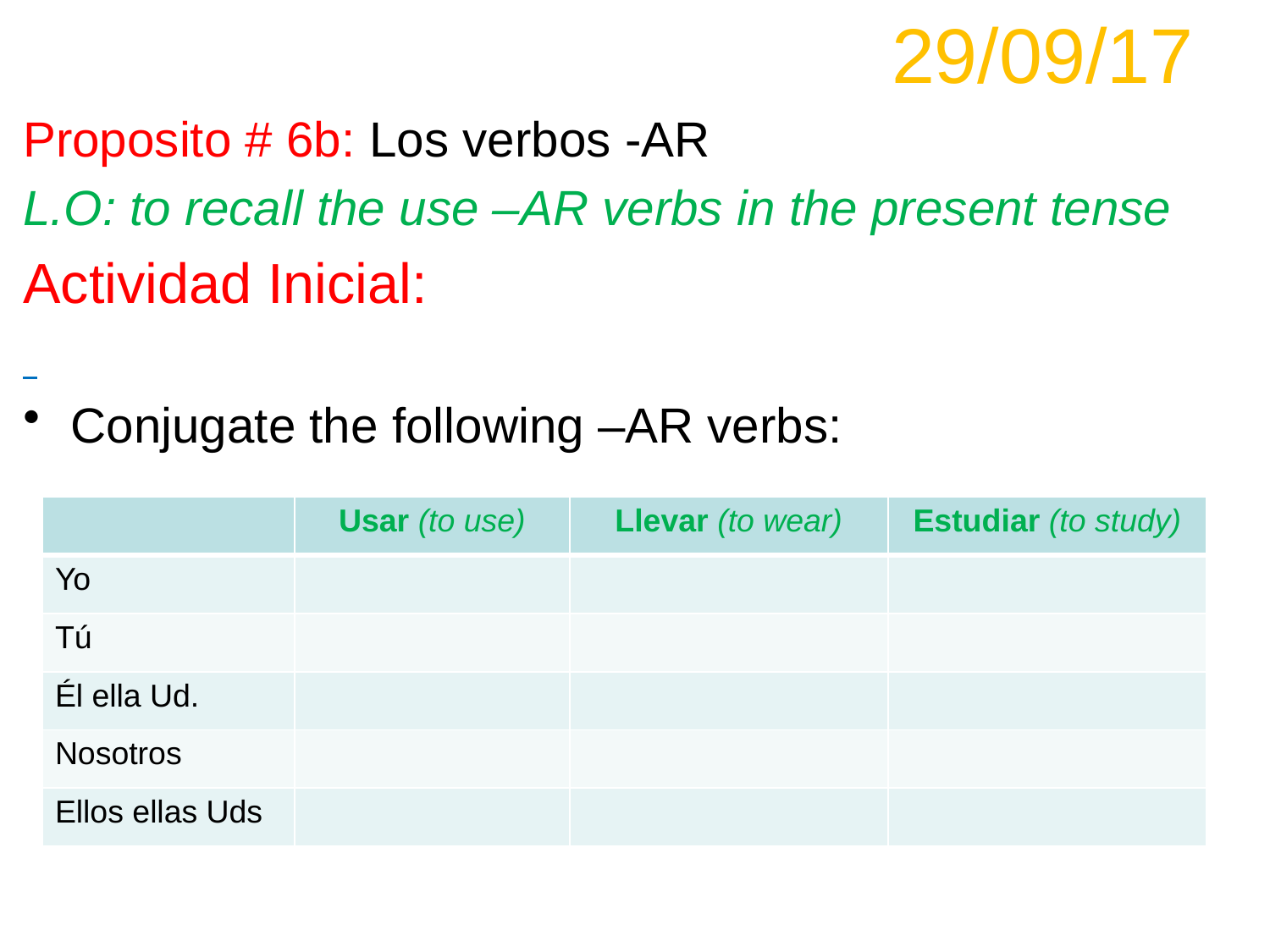

29/09/17

Proposito # 6b: Los verbos -AR
L.O: to recall the use –AR verbs in the present tense
Actividad Inicial:

Conjugate the following –AR verbs:

|  | Usar (to use) | Llevar (to wear) | Estudiar (to study) |
| --- | --- | --- | --- |
| Yo |  |  |  |
| Tú |  |  |  |
| Él ella Ud. |  |  |  |
| Nosotros |  |  |  |
| Ellos ellas Uds |  |  |  |